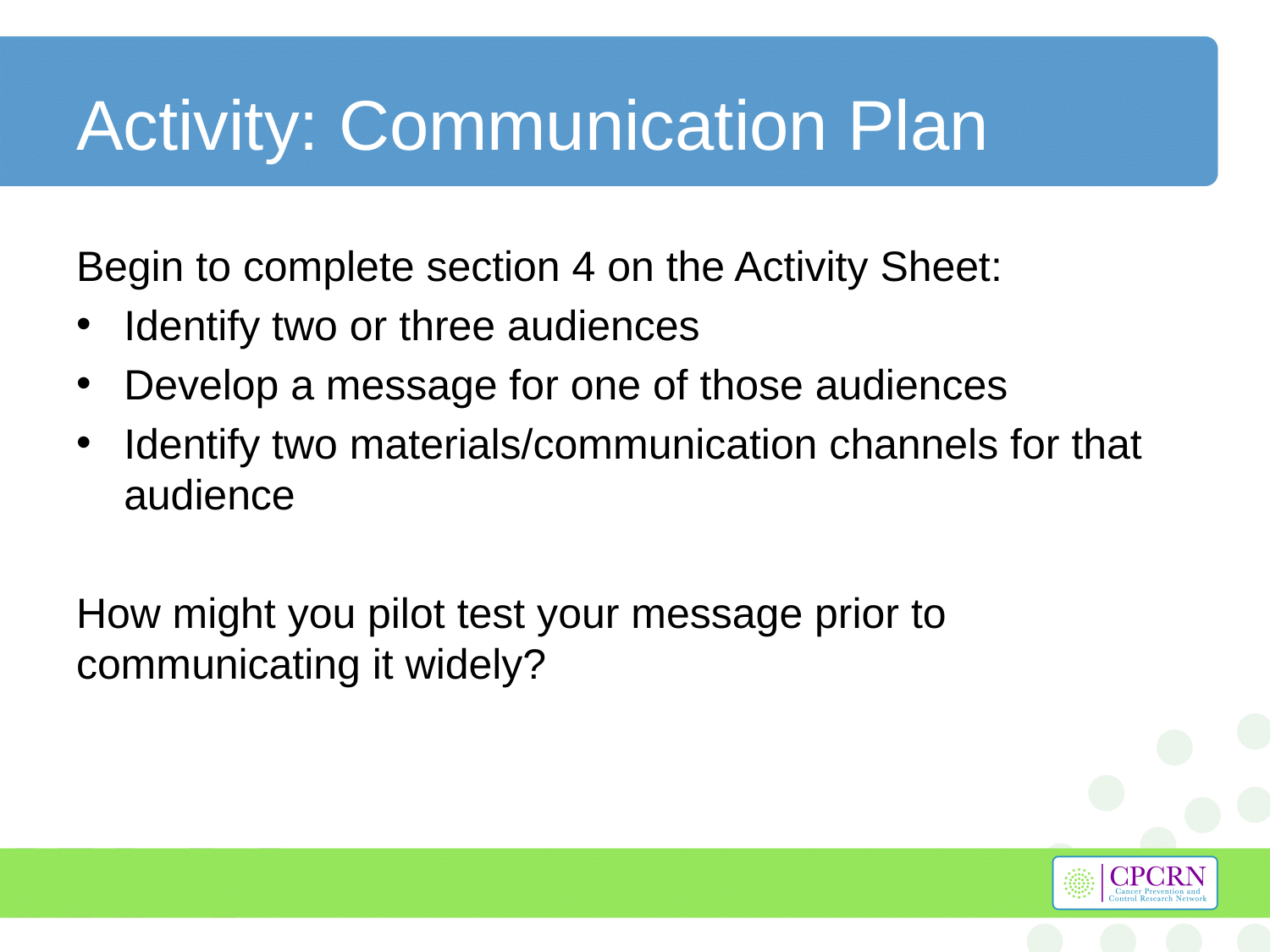

# Activity: Communication Plan
Begin to complete section 4 on the Activity Sheet:
Identify two or three audiences
Develop a message for one of those audiences
Identify two materials/communication channels for that audience

How might you pilot test your message prior to communicating it widely?